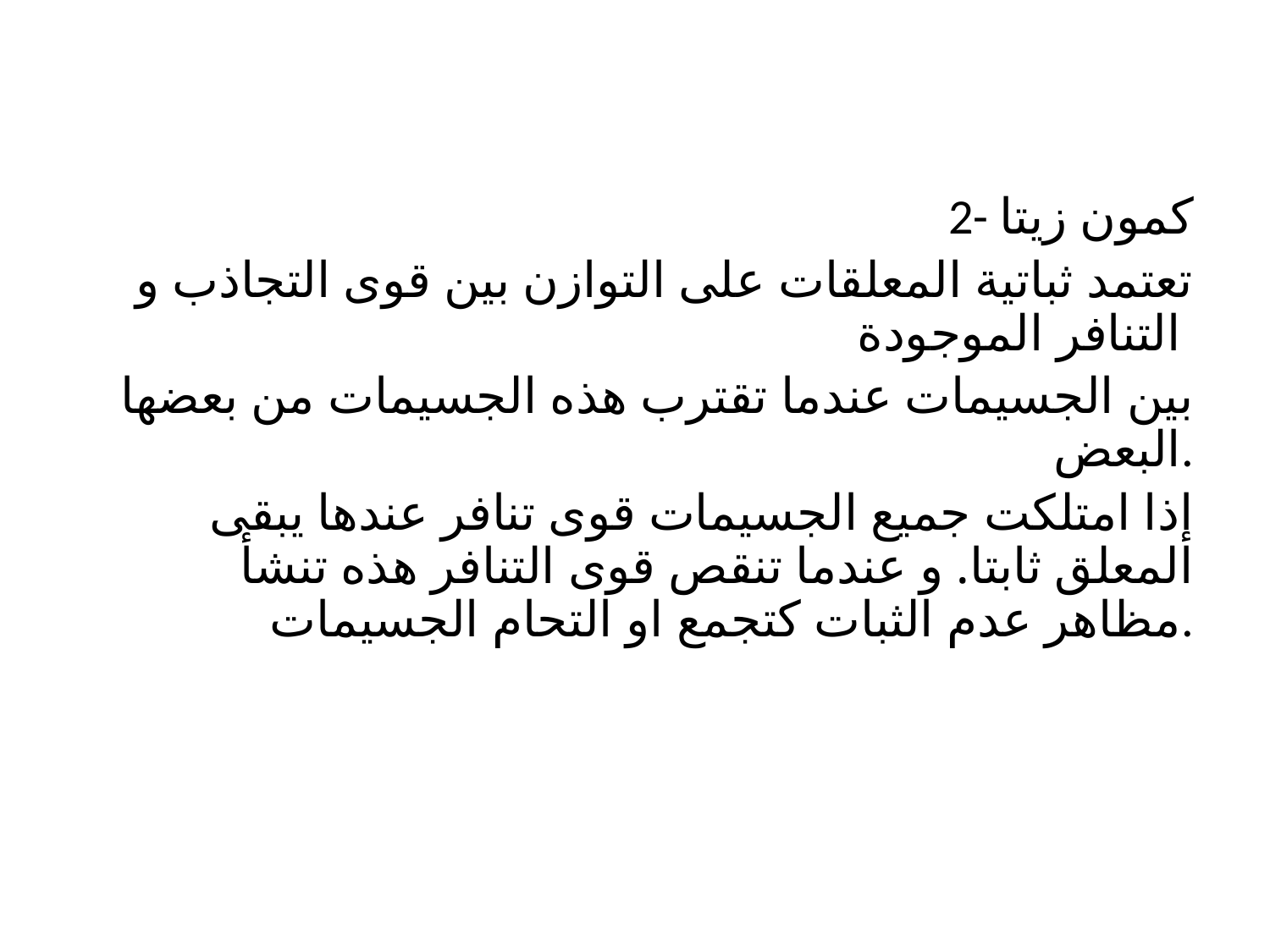

#

2- كمون زيتا
تعتمد ثباتية المعلقات على التوازن بين قوى التجاذب و التنافر الموجودة
بين الجسيمات عندما تقترب هذه الجسيمات من بعضها البعض.
إذا امتلكت جميع الجسيمات قوى تنافر عندها يبقى المعلق ثابتا. و عندما تنقص قوى التنافر هذه تنشأ مظاهر عدم الثبات كتجمع او التحام الجسيمات.